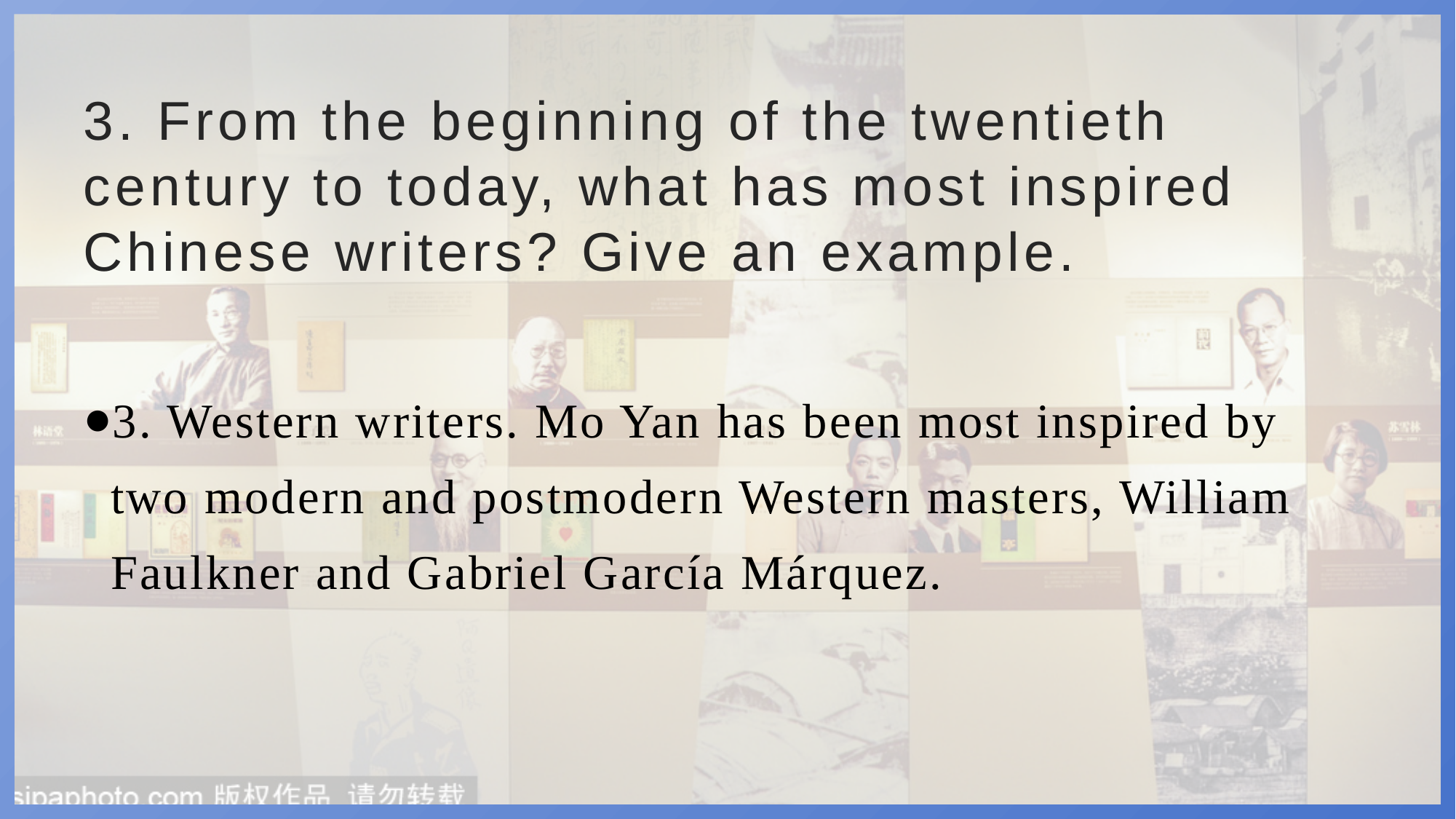

# 3. From the beginning of the twentieth century to today, what has most inspired Chinese writers? Give an example.
3. Western writers. Mo Yan has been most inspired by two modern and postmodern Western masters, William Faulkner and Gabriel García Márquez.